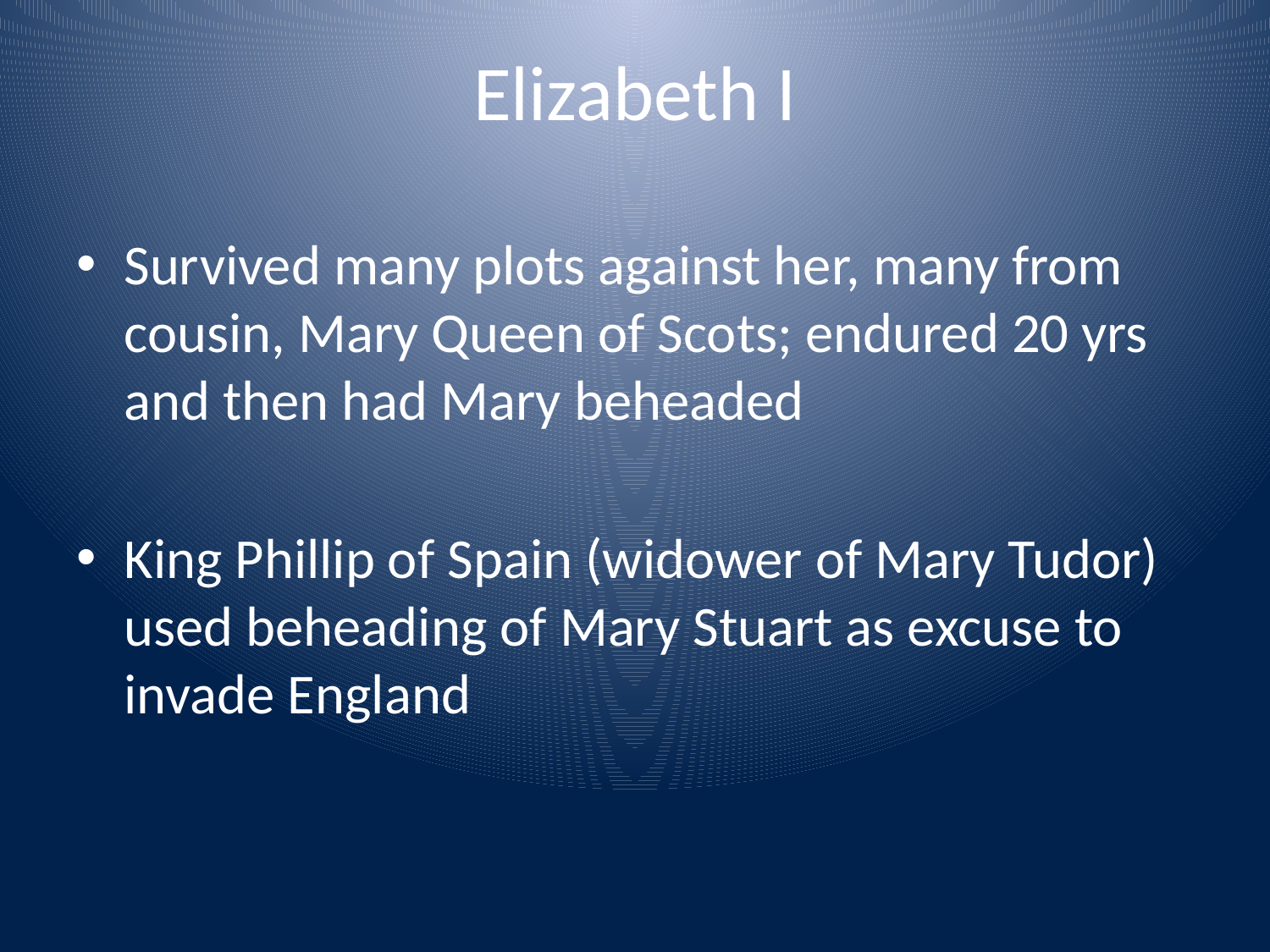

# Elizabeth I
Survived many plots against her, many from cousin, Mary Queen of Scots; endured 20 yrs and then had Mary beheaded

King Phillip of Spain (widower of Mary Tudor) used beheading of Mary Stuart as excuse to invade England